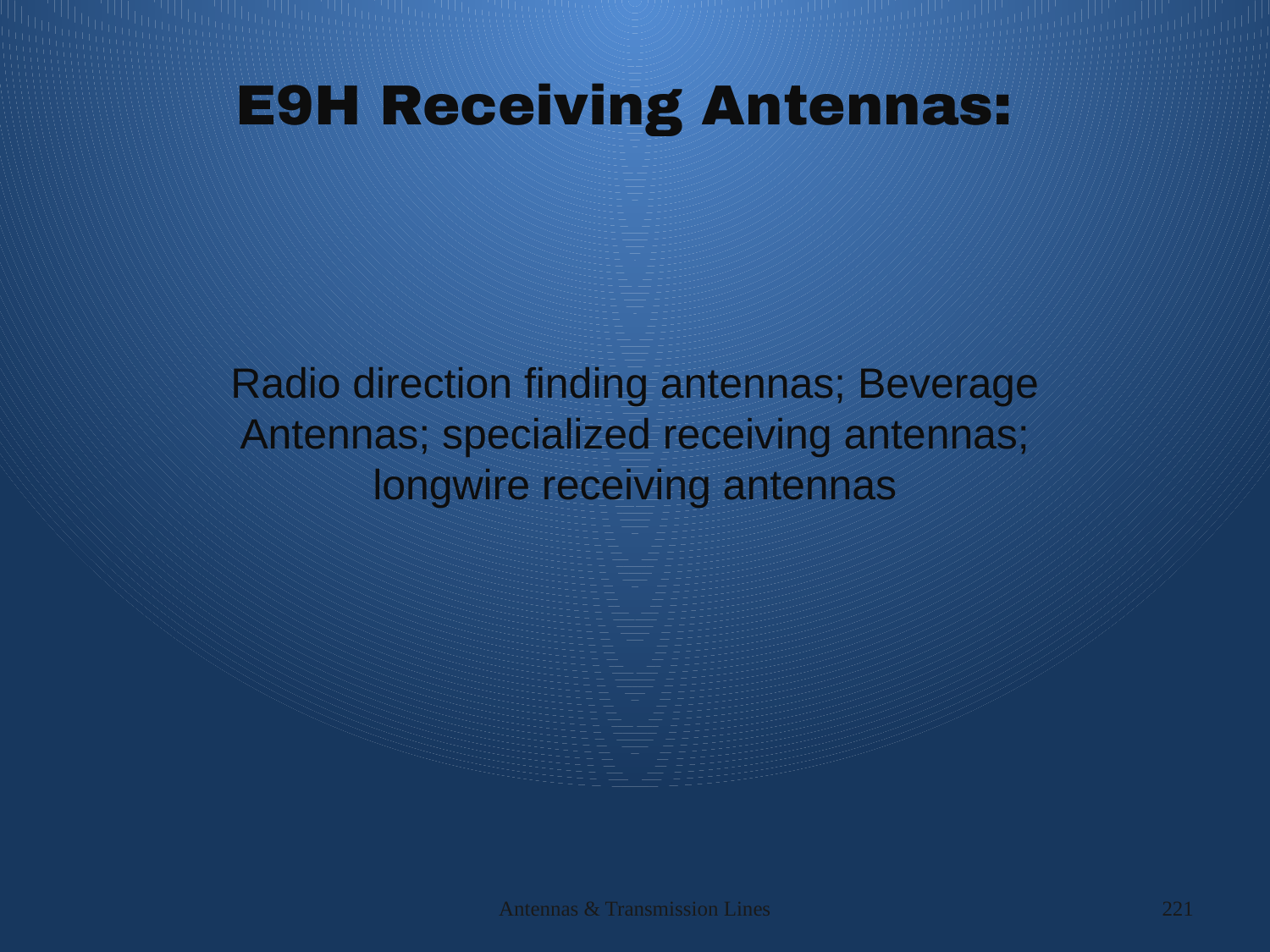

# E9H Receiving Antennas:
Radio direction finding antennas; Beverage Antennas; specialized receiving antennas; longwire receiving antennas
Antennas & Transmission Lines
221